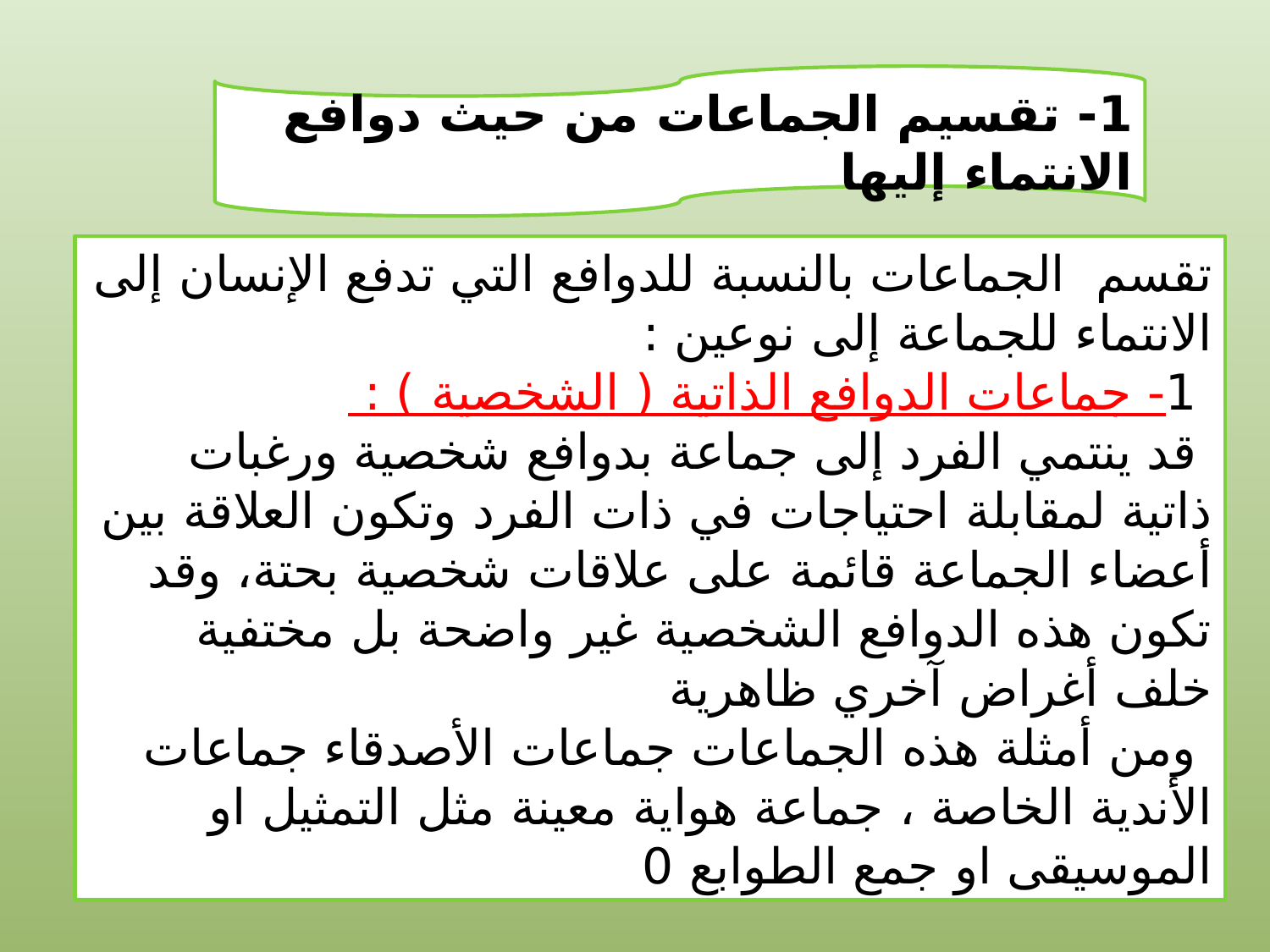

1- تقسيم الجماعات من حيث دوافع الانتماء إليها
تقسم  الجماعات بالنسبة للدوافع التي تدفع الإنسان إلى الانتماء للجماعة إلى نوعين :
 1- جماعات الدوافع الذاتية ( الشخصية ) :
 قد ينتمي الفرد إلى جماعة بدوافع شخصية ورغبات ذاتية لمقابلة احتياجات في ذات الفرد وتكون العلاقة بين أعضاء الجماعة قائمة على علاقات شخصية بحتة، وقد تكون هذه الدوافع الشخصية غير واضحة بل مختفية خلف أغراض آخري ظاهرية
 ومن أمثلة هذه الجماعات جماعات الأصدقاء جماعات الأندية الخاصة ، جماعة هواية معينة مثل التمثيل او الموسيقى او جمع الطوابع 0